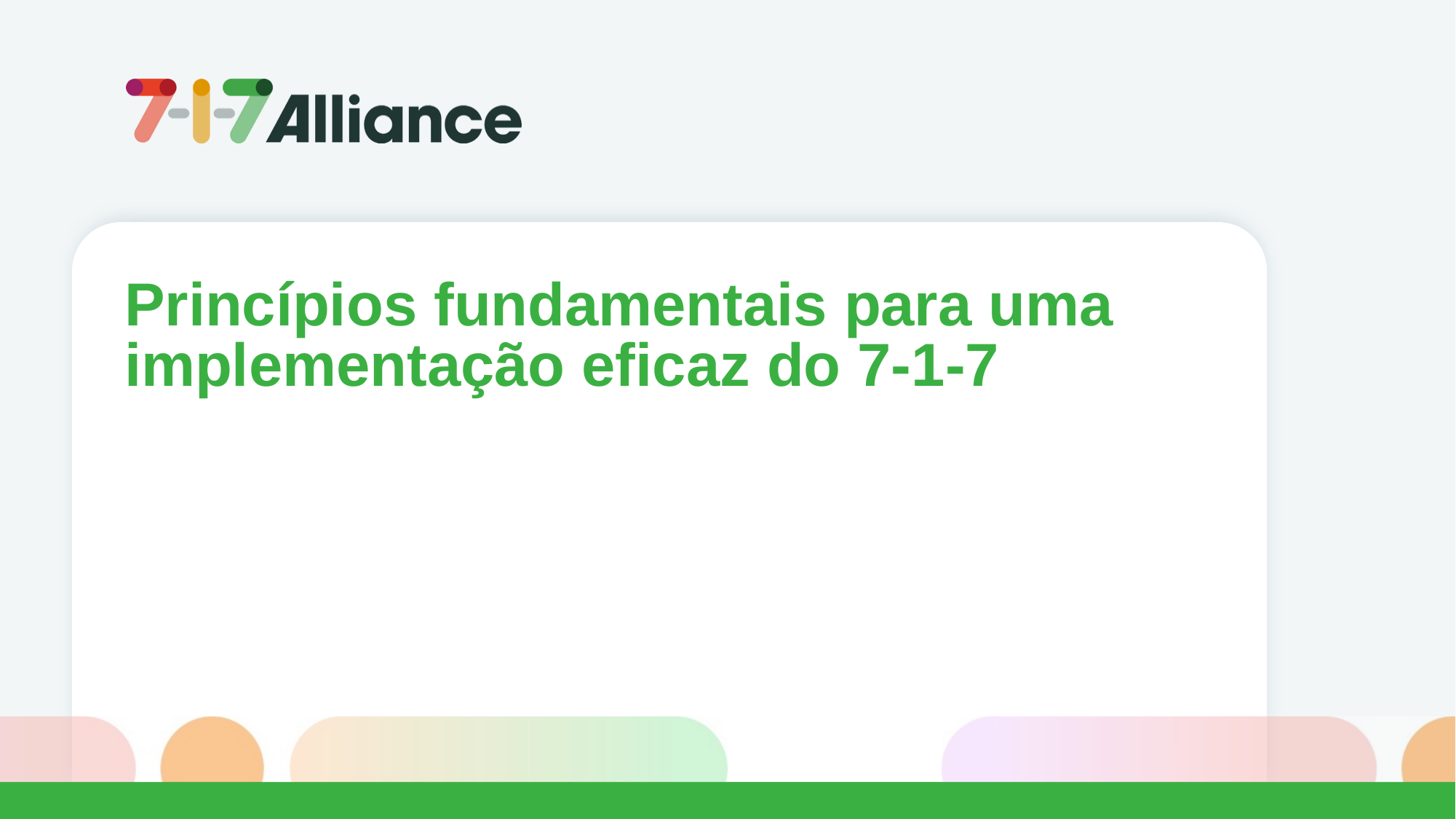

Princípios fundamentais para uma implementação eficaz do 7-1-7